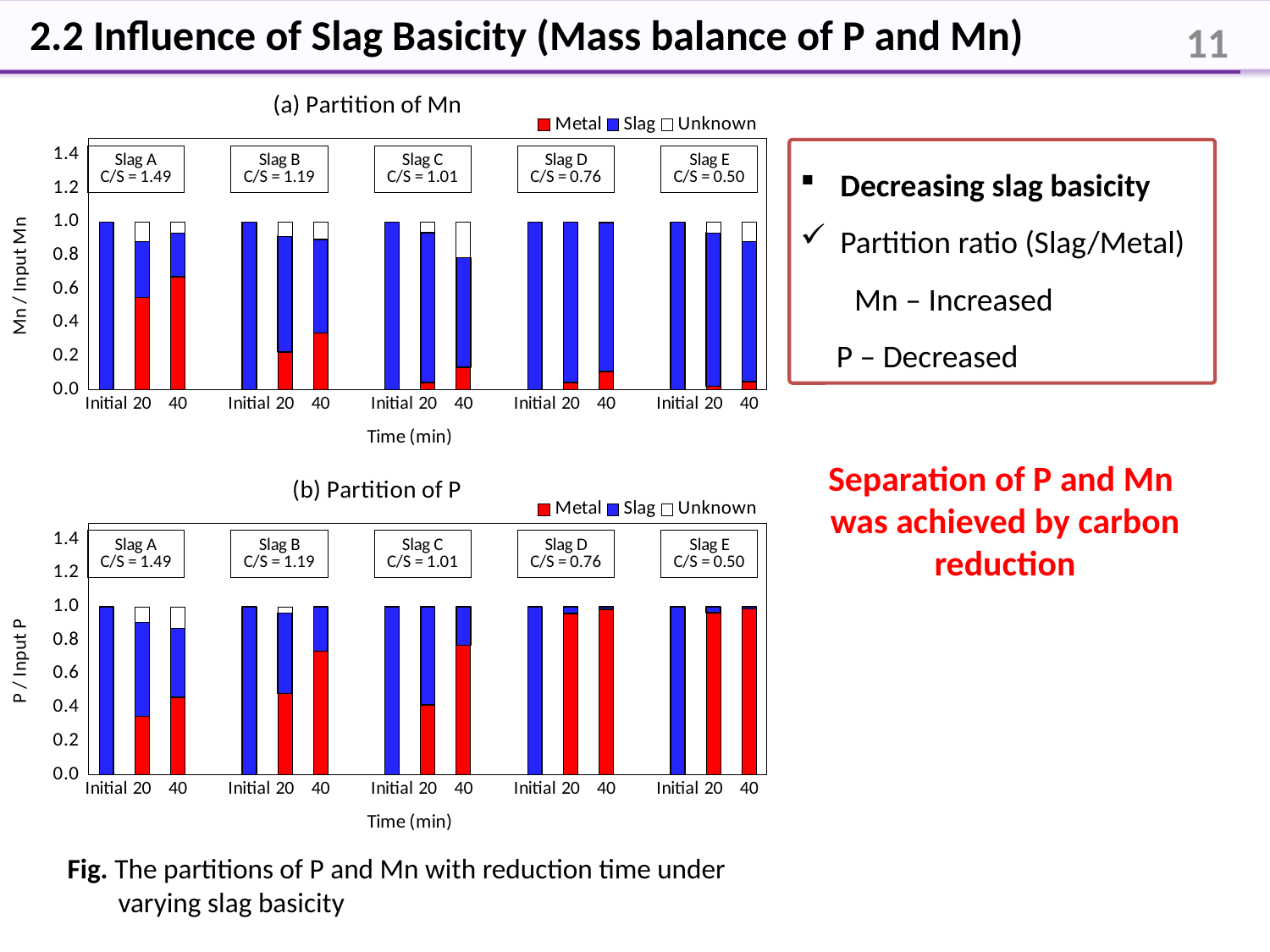

2.2 Influence of Slag Basicity (Mass balance of P and Mn)
11

### Chart: (a) Partition of Mn

| Category | Metal | Slag | Unknown |
|---|---|---|---|
| Initial | None | 1.0 | None |
| 20 | 0.5499655355121957 | 0.3358446235716439 | 0.11418984091616038 |
| 40 | 0.6733105944705632 | 0.25959643943589844 | 0.06709296609353839 |
|  | None | None | None |
| Initial | None | 1.0 | None |
| 20 | 0.2257307967049651 | 0.6903800116644742 | 0.08388919163056084 |
| 40 | 0.3394314982854579 | 0.5571443732822332 | 0.10342412843230897 |
|  | None | None | None |
| Initial | None | 1.0 | None |
| 20 | 0.04356740464366372 | 0.8939190204810228 | 0.06251357487531362 |
| 40 | 0.13409458595142376 | 0.6525846088116142 | 0.213320805236962 |
|  | None | None | None |
| Initial | None | 1.0 | None |
| 20 | 0.044533469514854304 | 0.9554665304851457 | 0.0 |
| 40 | 0.10900401745376728 | 0.8871086087339788 | 0.003887373812253939 |
|  | None | None | None |
| Initial | None | 1.0 | None |
| 20 | 0.02181459620093107 | 0.9132128547654291 | 0.06497254903363982 |
| 40 | 0.048445192916209676 | 0.8362775478920046 | 0.1152772591917856 |
Decreasing slag basicity
Partition ratio (Slag/Metal)     Mn – Increased
     P – Decreased

Separation of P and Mn
was achieved by carbon reduction

### Chart: (b) Partition of P

| Category | Metal | Slag | Unknown |
|---|---|---|---|
| Initial | None | 1.0 | None |
| 20 | 0.34835963869453934 | 0.5616791884068676 | 0.08996117289859308 |
| 40 | 0.4602659993813022 | 0.41380809333761315 | 0.1259259072810847 |
|  | None | None | None |
| Initial | None | 1.0 | None |
| 20 | 0.4830455893397572 | 0.4807649004037847 | 0.03618951025645805 |
| 40 | 0.7354913224896718 | 0.2645086775103284 | 0.0 |
|  | None | None | None |
| Initial | None | 1.0 | None |
| 20 | 0.416230089146929 | 0.5837699108530711 | 0.0 |
| 40 | 0.7708542851985736 | 0.2291457148014265 | 0.0 |
|  | None | None | None |
| Initial | None | 1.0 | None |
| 20 | 0.9609315802666153 | 0.039068419733384735 | 0.0 |
| 40 | 0.9852363376208064 | 0.014763662379193552 | 0.0 |
|  | None | None | None |
| Initial | None | 1.0 | None |
| 20 | 0.9643835527492645 | 0.035616447250735574 | 0.0 |
| 40 | 0.9872715960429156 | 0.012728403957084451 | 0.0 |
Fig. The partitions of P and Mn with reduction time under
        varying slag basicity